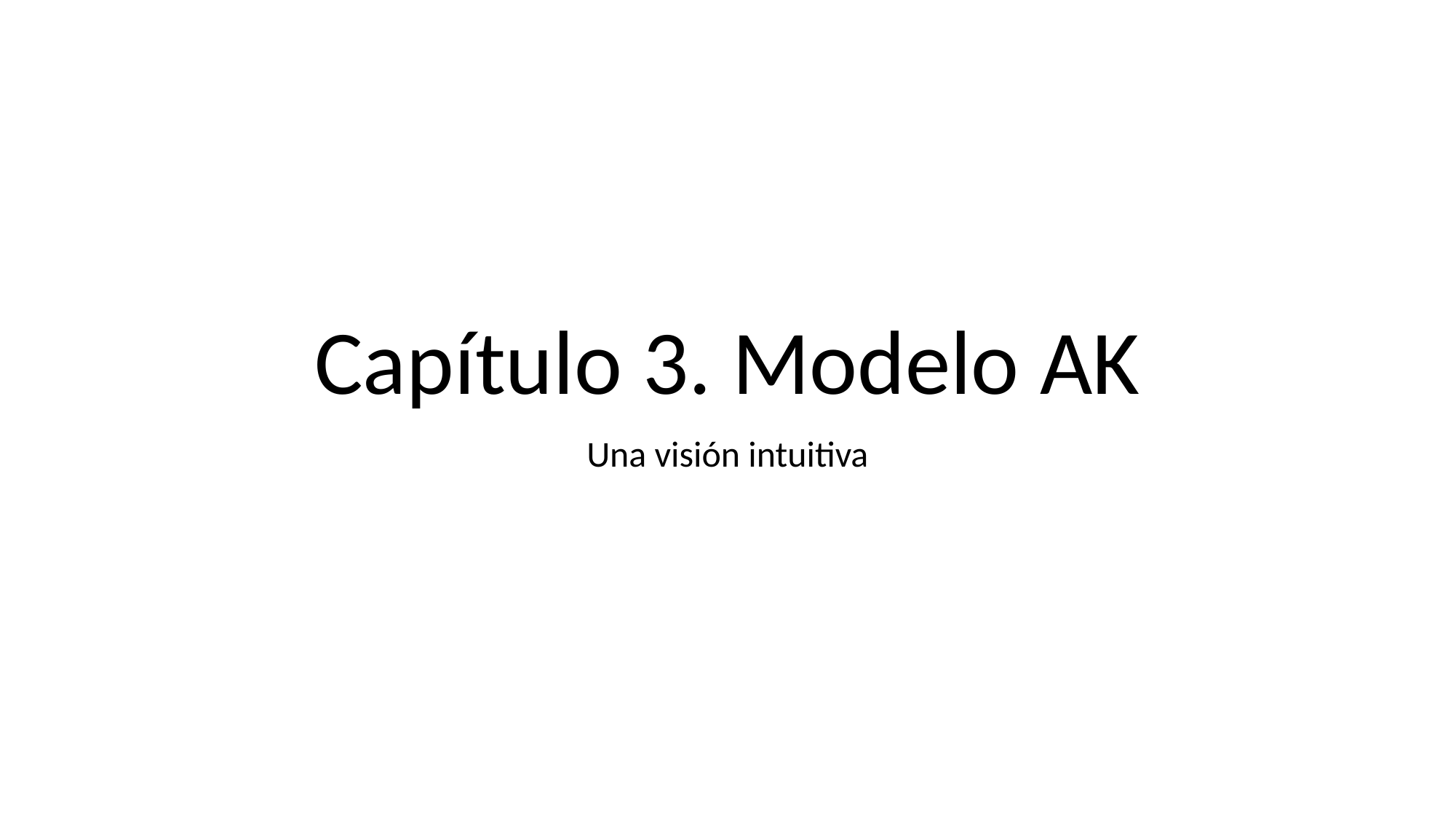

# Capítulo 3. Modelo AK
Una visión intuitiva